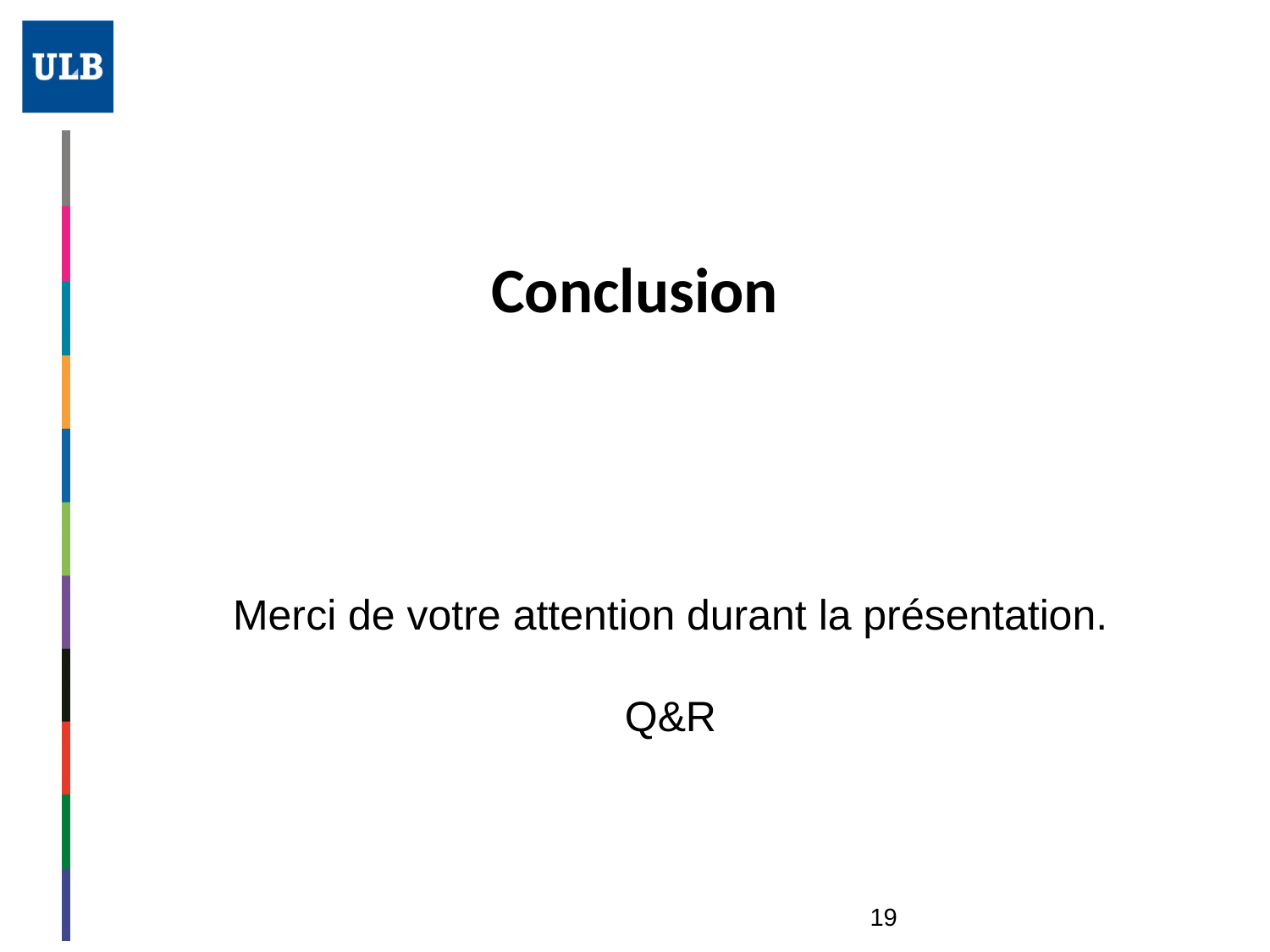

# Conclusion
Merci de votre attention durant la présentation.

Q&R
19